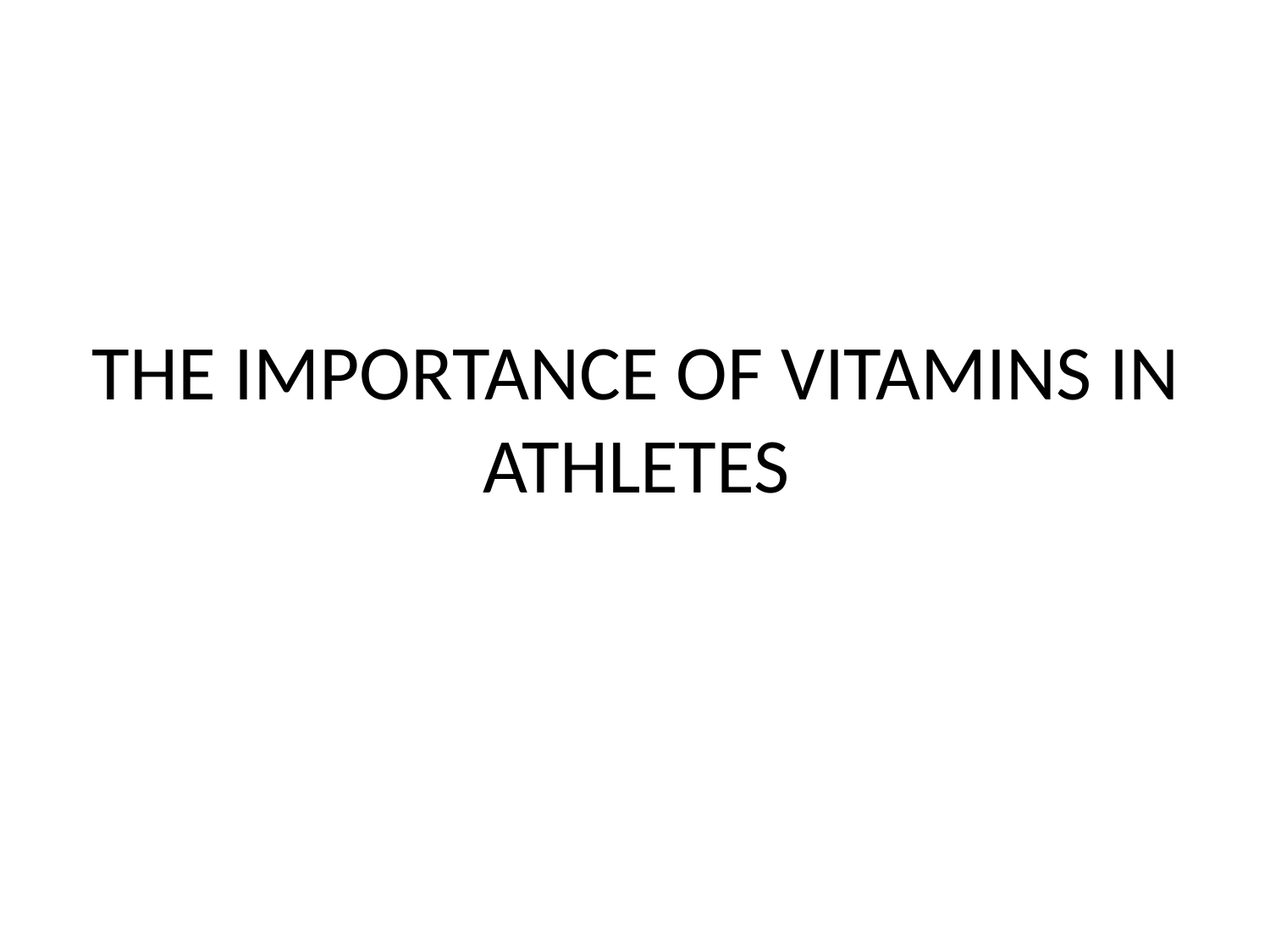

# THE IMPORTANCE OF VITAMINS IN ATHLETES